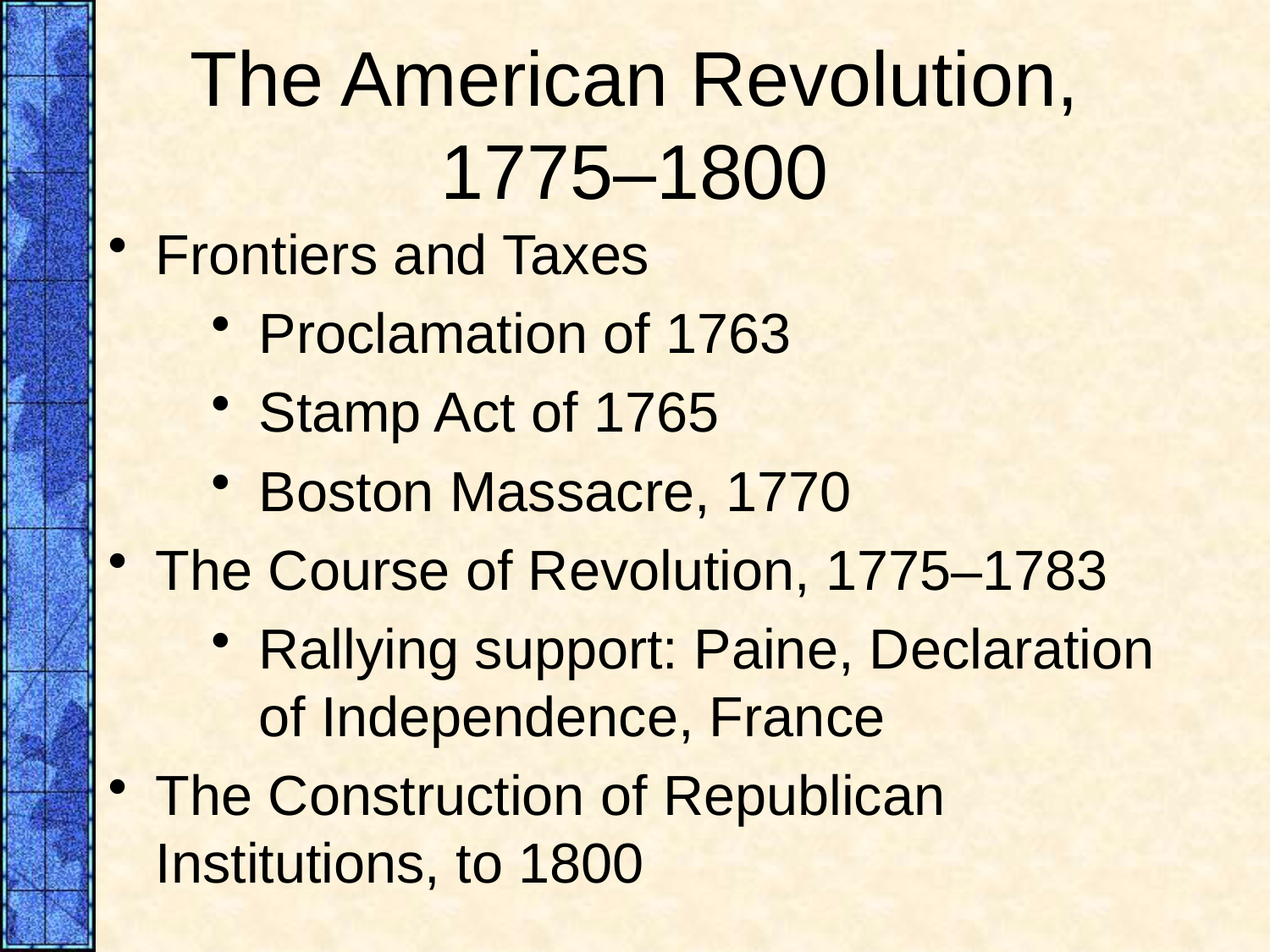

# The American Revolution, 1775–1800
Frontiers and Taxes
Proclamation of 1763
Stamp Act of 1765
Boston Massacre, 1770
The Course of Revolution, 1775–1783
Rallying support: Paine, Declaration of Independence, France
The Construction of Republican Institutions, to 1800